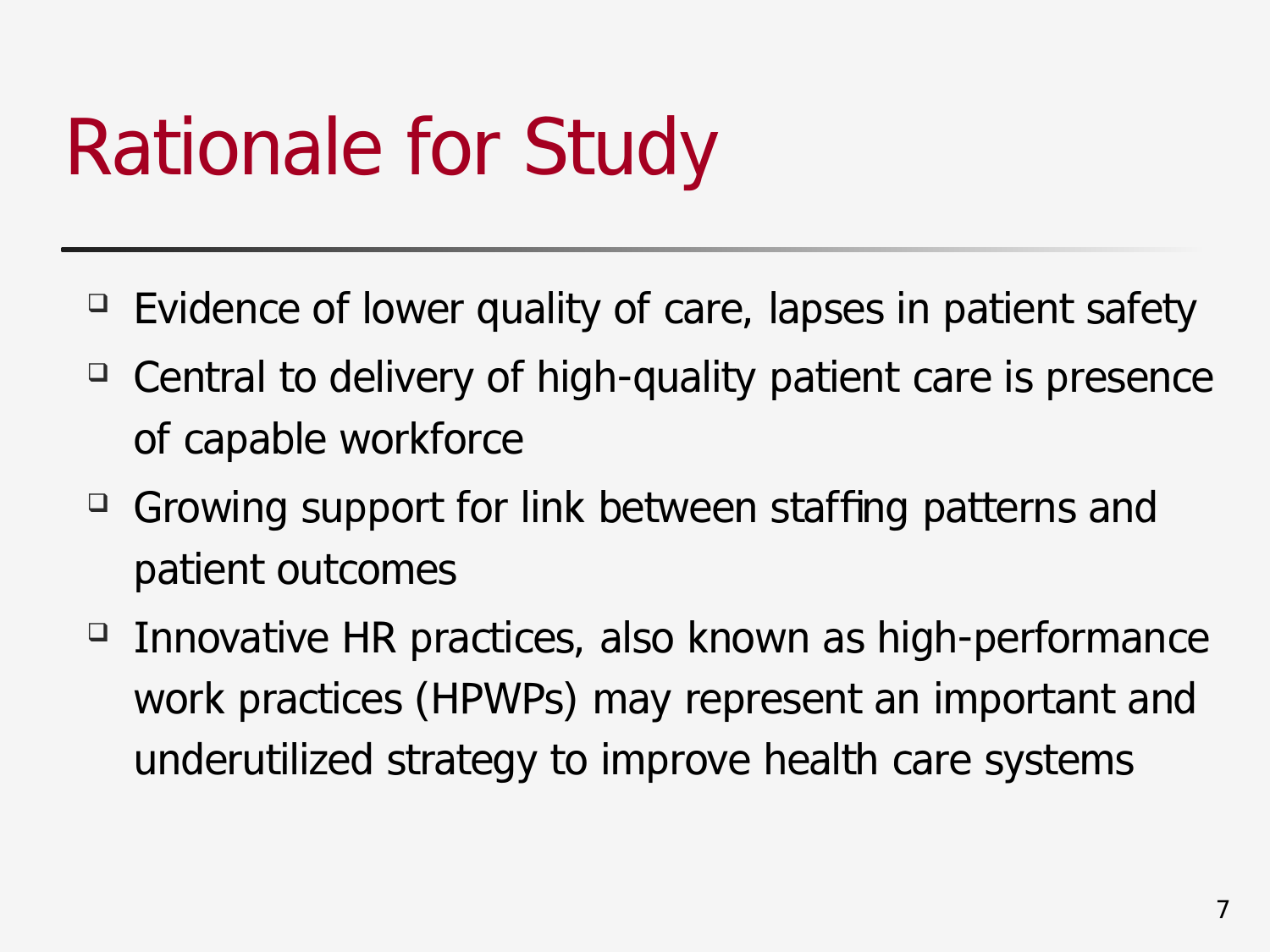

# Rationale for Study
Evidence of lower quality of care, lapses in patient safety
Central to delivery of high-quality patient care is presence of capable workforce
Growing support for link between staffing patterns and patient outcomes
Innovative HR practices, also known as high-performance work practices (HPWPs) may represent an important and underutilized strategy to improve health care systems
7